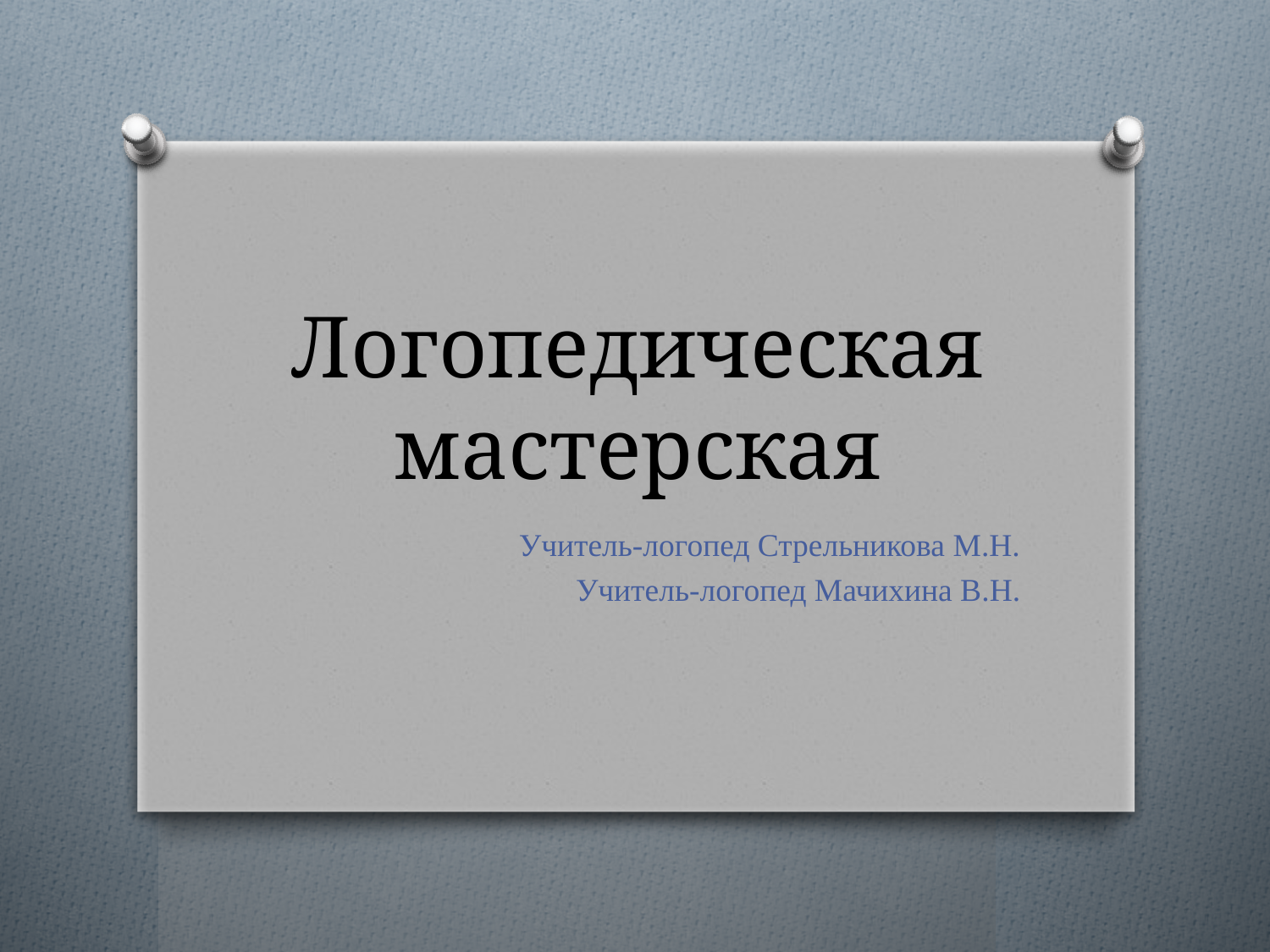

# Логопедическая мастерская
Учитель-логопед Стрельникова М.Н.
Учитель-логопед Мачихина В.Н.